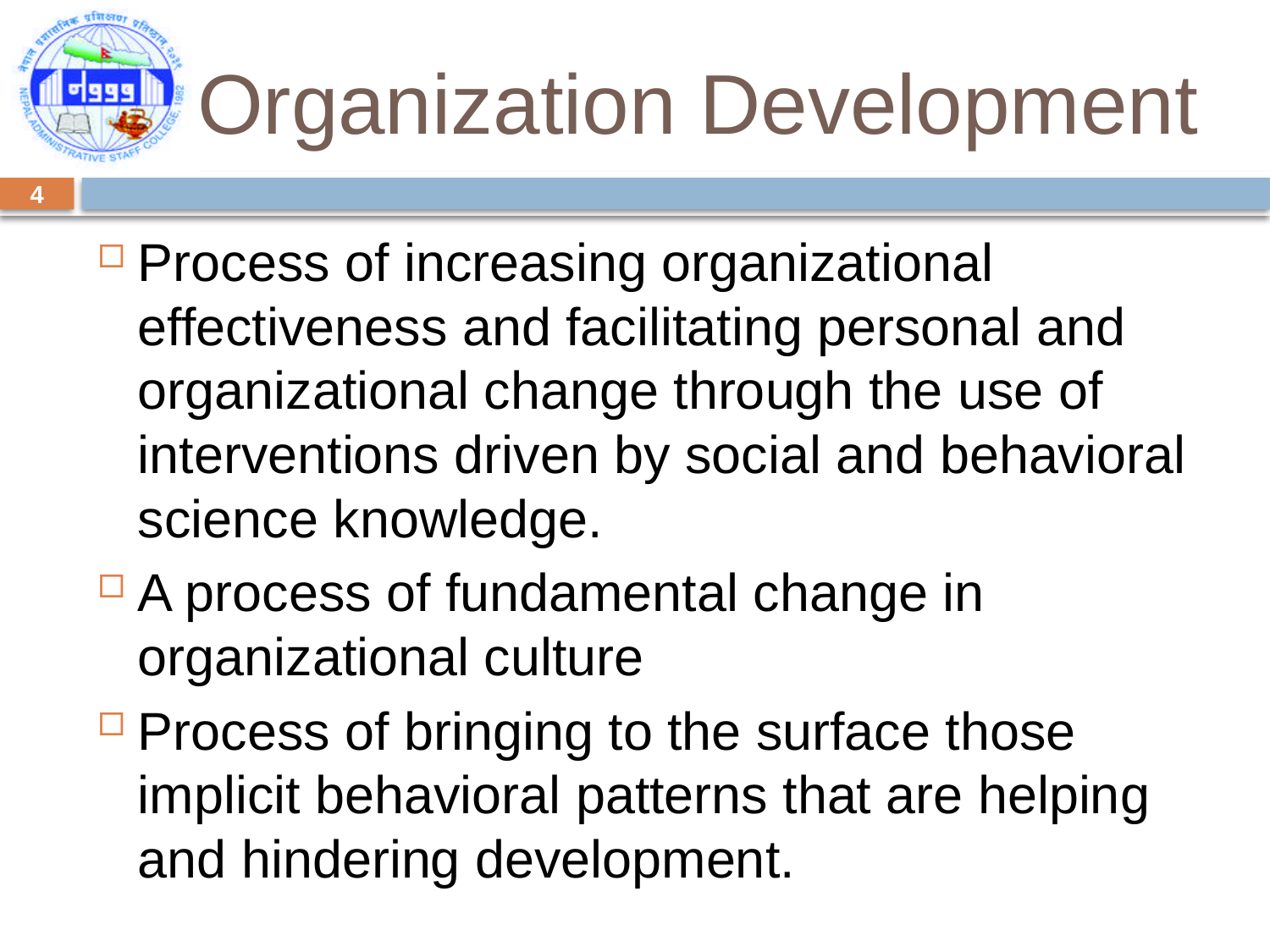

# Organization Development
4
Process of increasing organizational effectiveness and facilitating personal and organizational change through the use of interventions driven by social and behavioral science knowledge.
A process of fundamental change in organizational culture
Process of bringing to the surface those implicit behavioral patterns that are helping and hindering development.